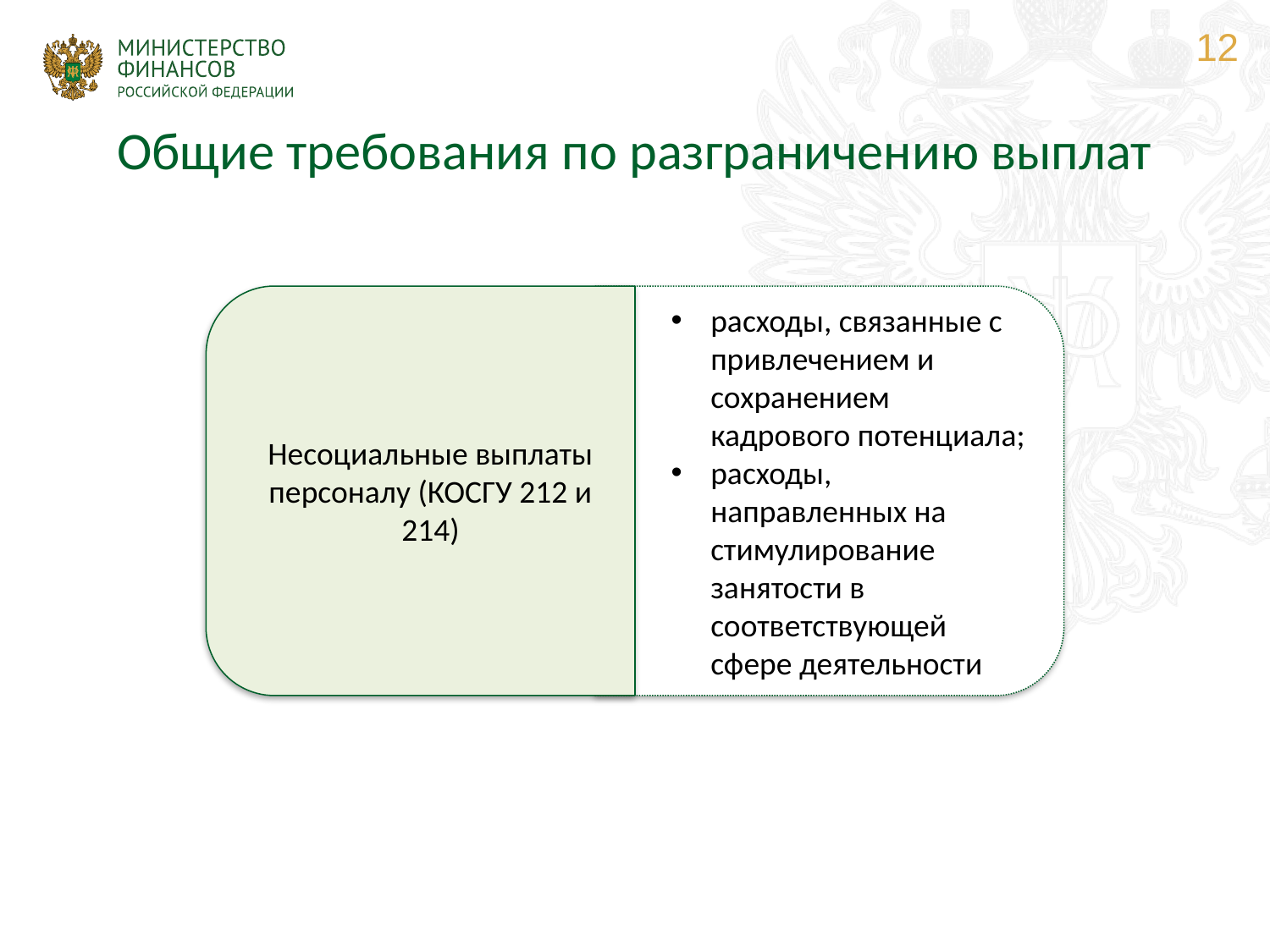

12
# Общие требования по разграничению выплат
расходы, связанные с привлечением и  сохранением кадрового потенциала;
расходы, направленных на стимулирование занятости в соответствующей сфере деятельности
Несоциальные выплаты персоналу (КОСГУ 212 и 214)